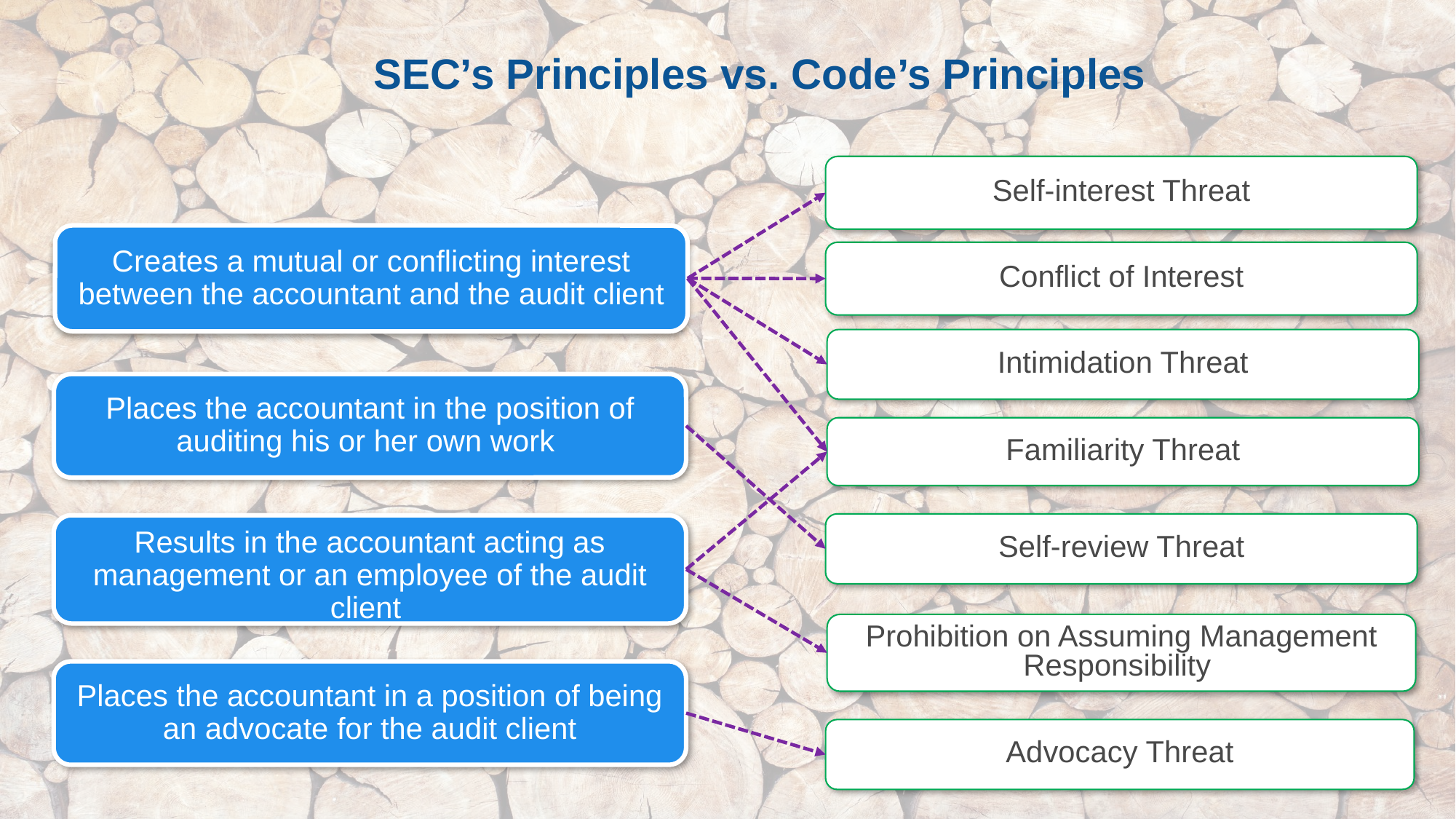

# SEC’s Principles vs. Code’s Principles
Self-interest Threat

Creates a mutual or conflicting interest between the accountant and the audit client
Conflict of Interest
Intimidation Threat
Places the accountant in the position of auditing his or her own work
Familiarity Threat
Self-review Threat
Results in the accountant acting as management or an employee of the audit client
Prohibition on Assuming Management Responsibility
Places the accountant in a position of being an advocate for the audit client
Advocacy Threat